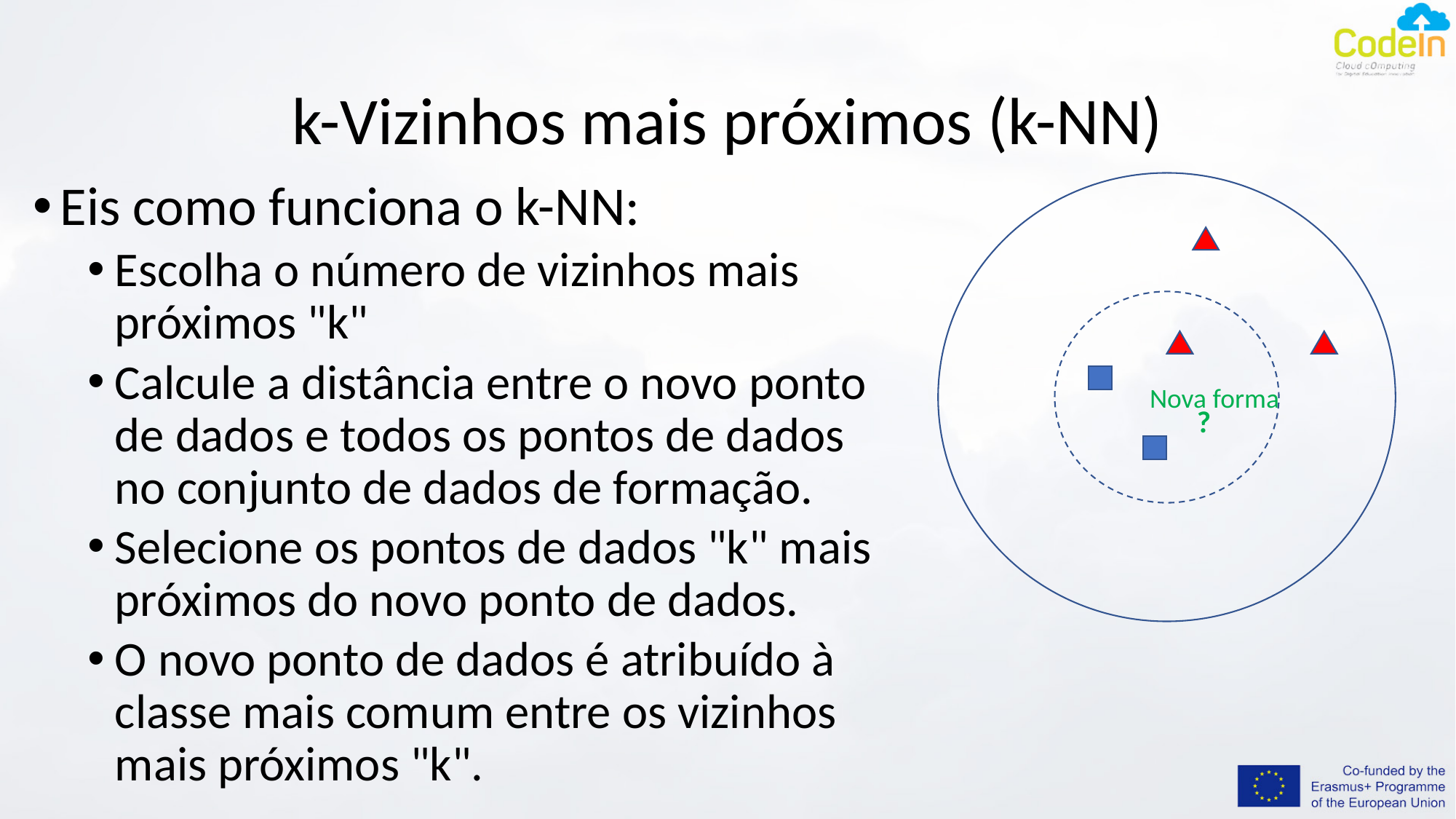

# k-Vizinhos mais próximos (k-NN)
Eis como funciona o k-NN:
Escolha o número de vizinhos mais próximos "k"
Calcule a distância entre o novo ponto de dados e todos os pontos de dados no conjunto de dados de formação.
Selecione os pontos de dados "k" mais próximos do novo ponto de dados.
O novo ponto de dados é atribuído à classe mais comum entre os vizinhos mais próximos "k".

Nova forma
?